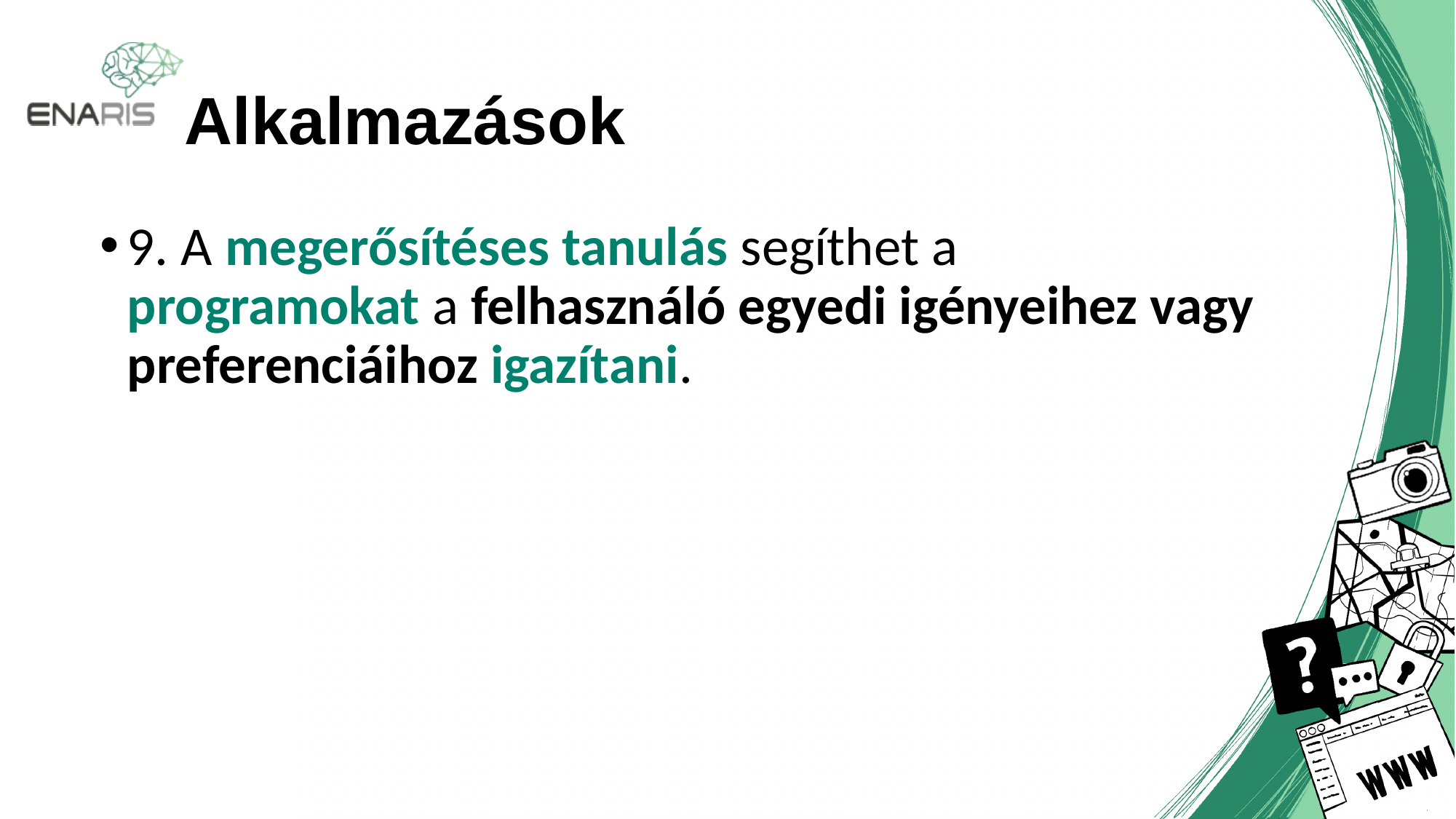

# Alkalmazások
9. A megerősítéses tanulás segíthet a programokat a felhasználó egyedi igényeihez vagy preferenciáihoz igazítani.